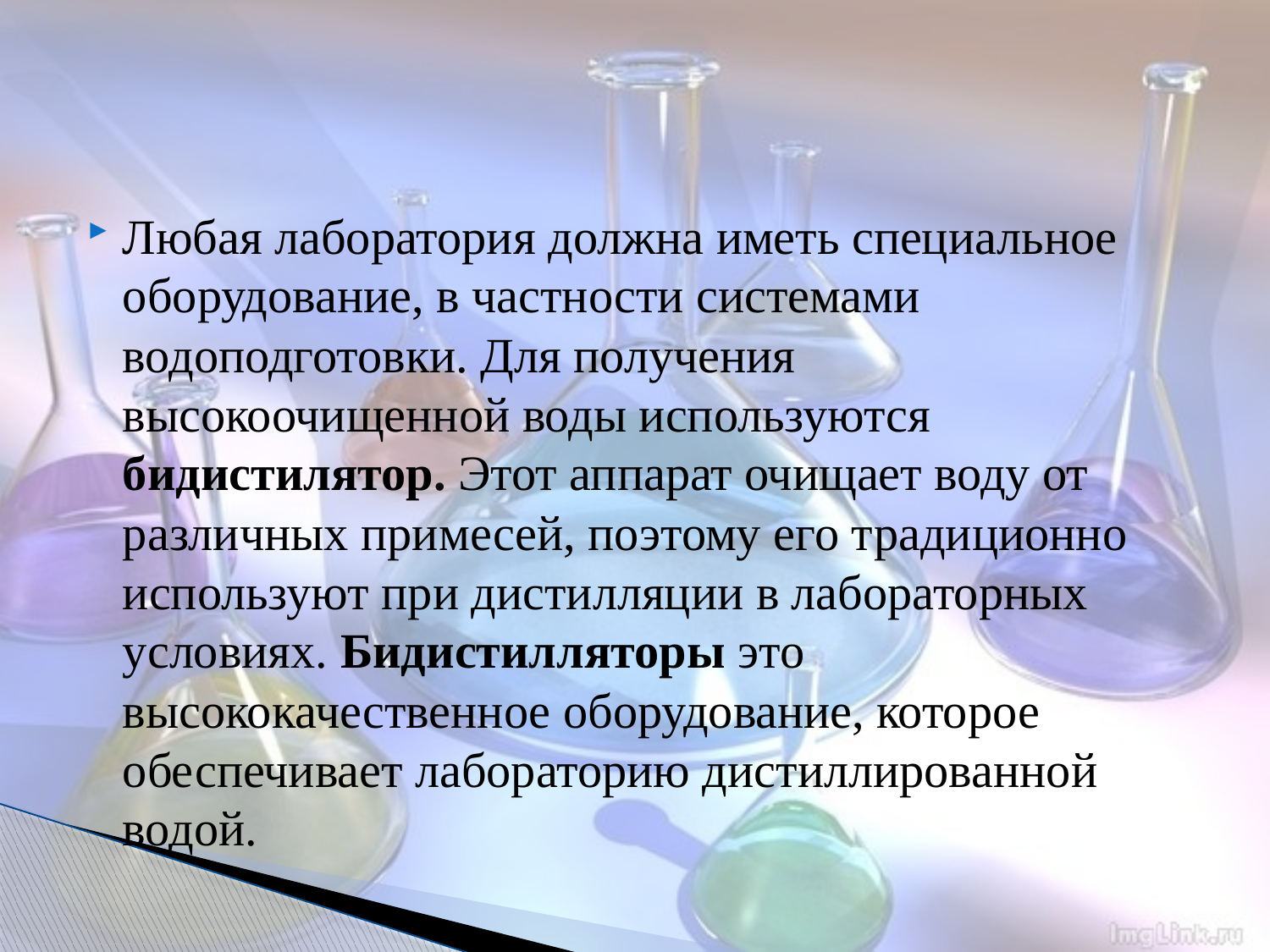

Любая лаборатория должна иметь специальное оборудование, в частности системами водоподготовки. Для получения высокоочищенной воды используются бидистилятор. Этот аппарат очищает воду от различных примесей, поэтому его традиционно используют при дистилляции в лабораторных условиях. Бидистилляторы это высококачественное оборудование, которое обеспечивает лабораторию дистиллированной водой.